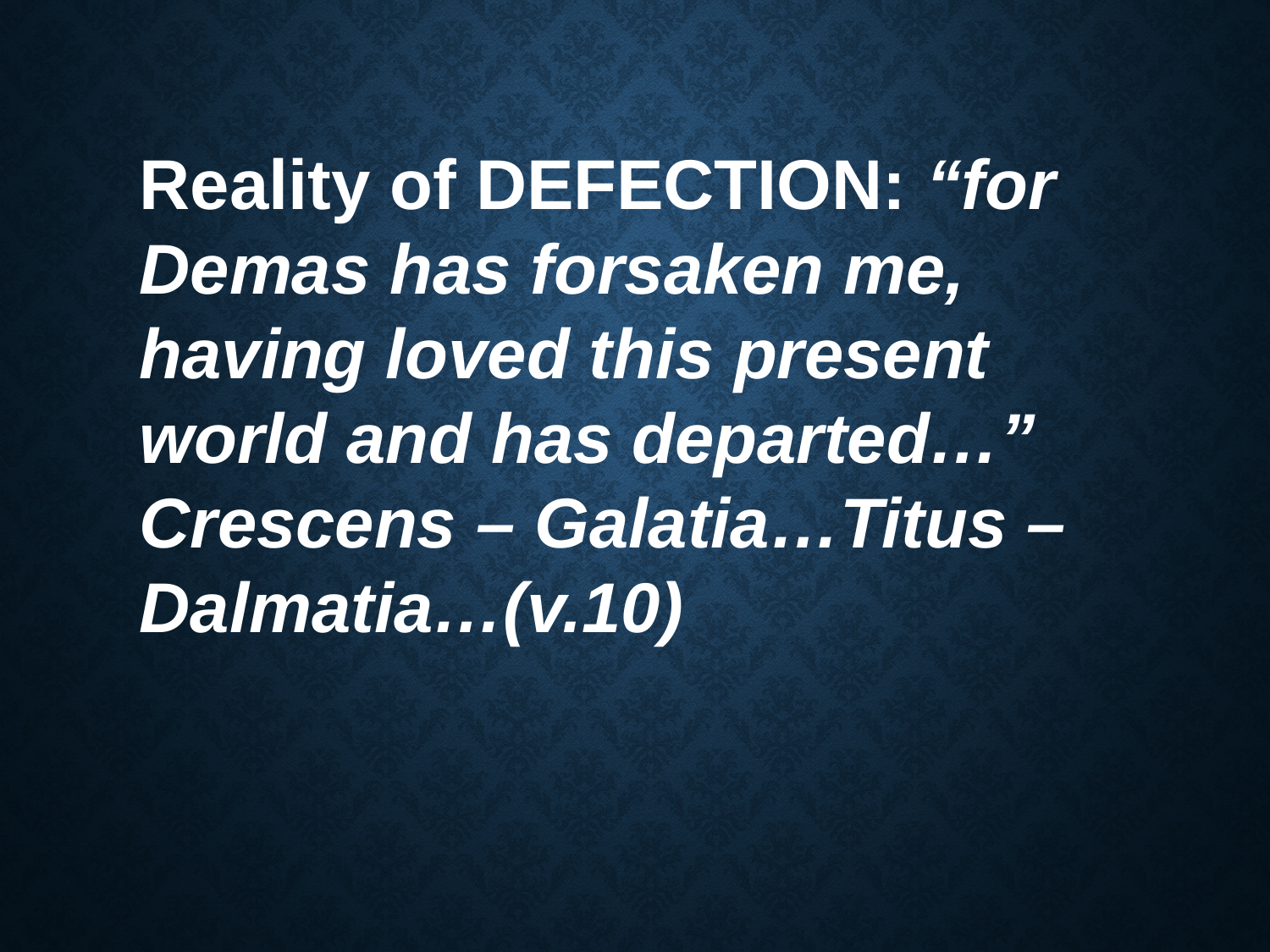

Reality of DEFECTION: “for Demas has forsaken me, having loved this present world and has departed…” Crescens – Galatia…Titus – Dalmatia…(v.10)